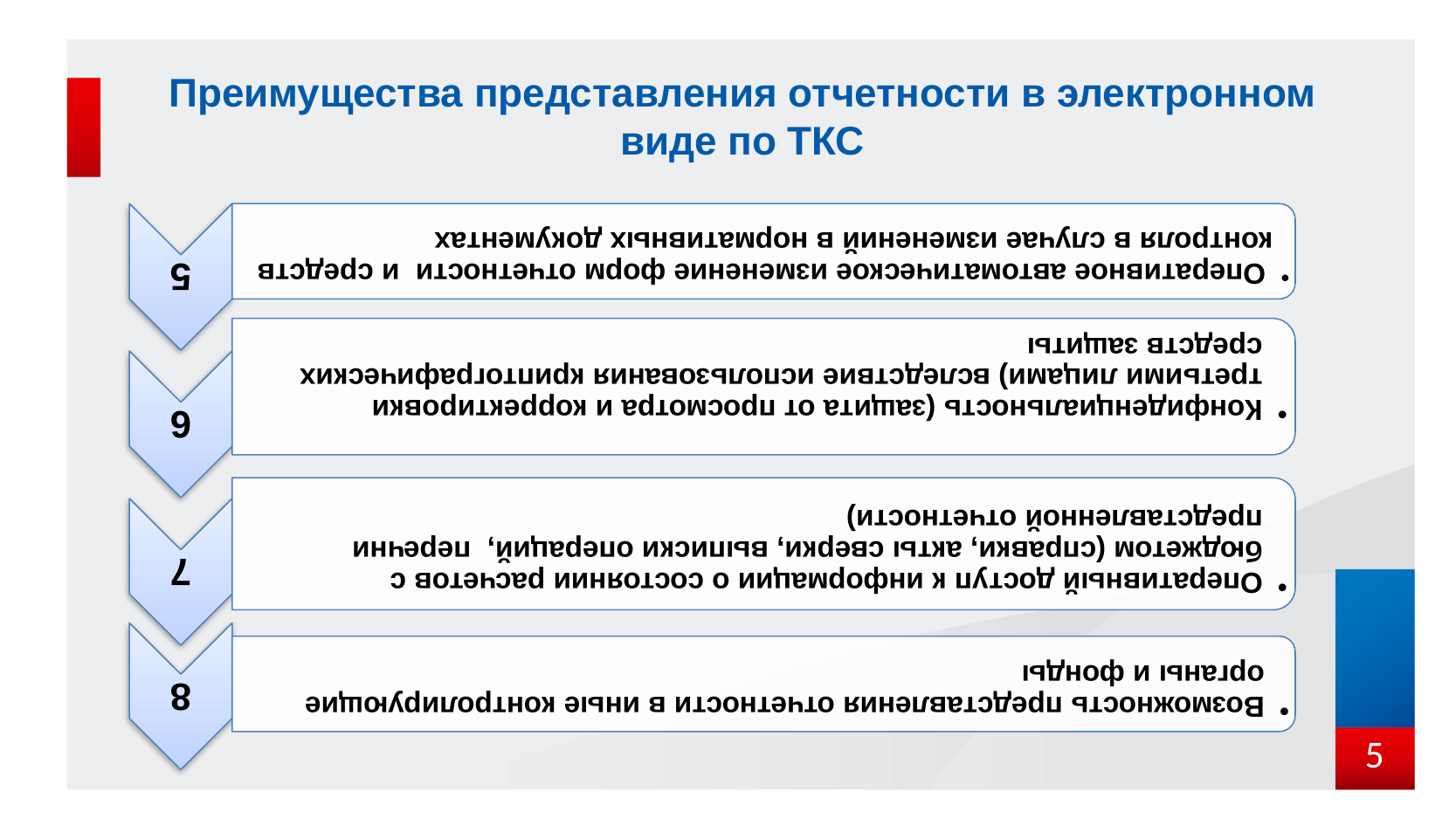

# Преимущества представления отчетности в электронном виде по ТКС
5
 Оперативное автоматическое изменение форм отчетности  и средств контроля в случае изменений в нормативных документах
6

Конфиденциальность (защита от просмотра и корректировки третьими лицами) вследствие использования криптографических средств защиты
7
Оперативный доступ к информации о состоянии расчетов с бюджетом (справки, акты сверки, выписки операций,  перечни представленной отчетности)
8
Возможность представления отчетности в иные контролирующие органы и фонды
5